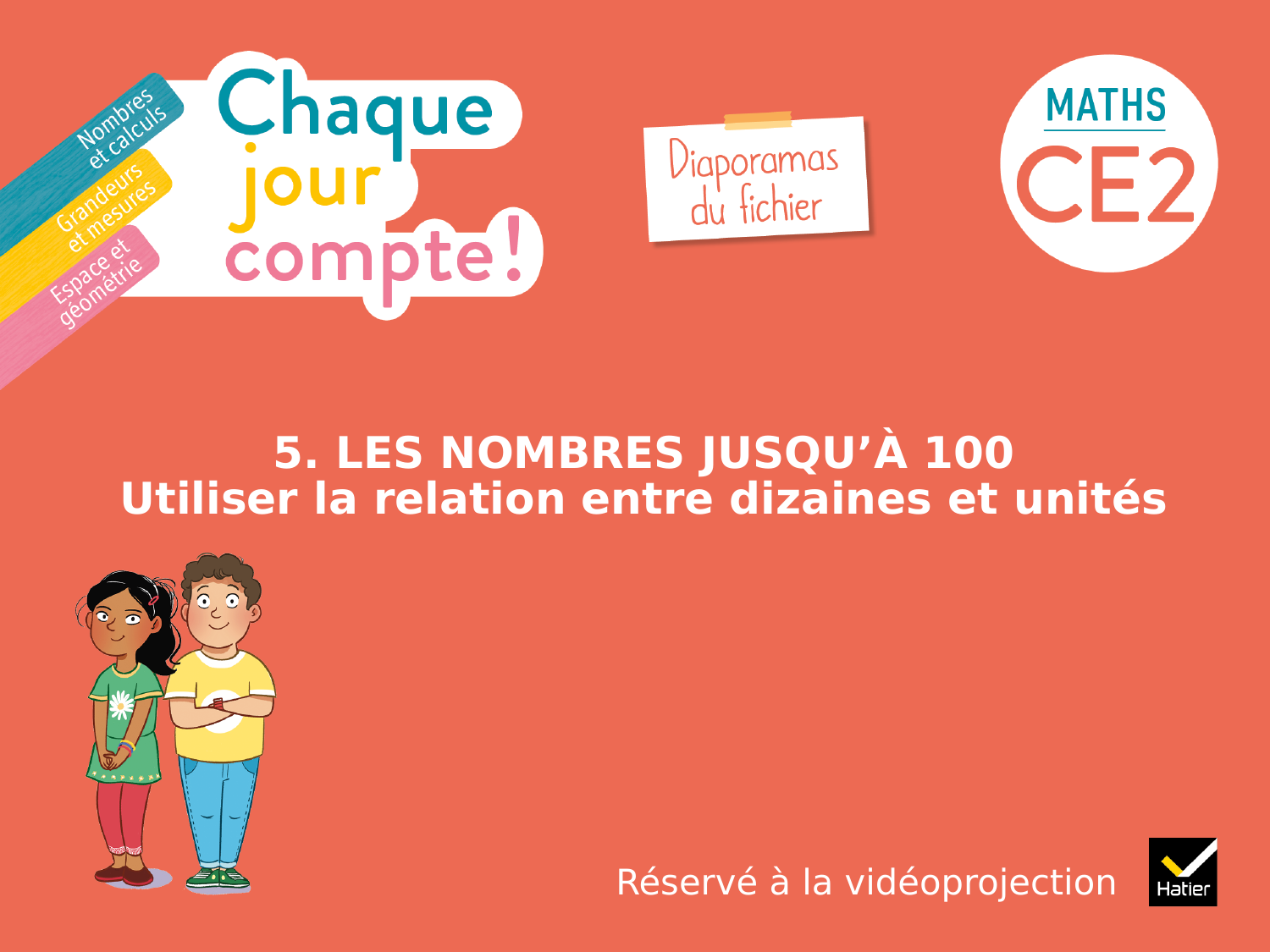

# 5. LES NOMBRES JUSQU’À 100 Utiliser la relation entre dizaines et unités